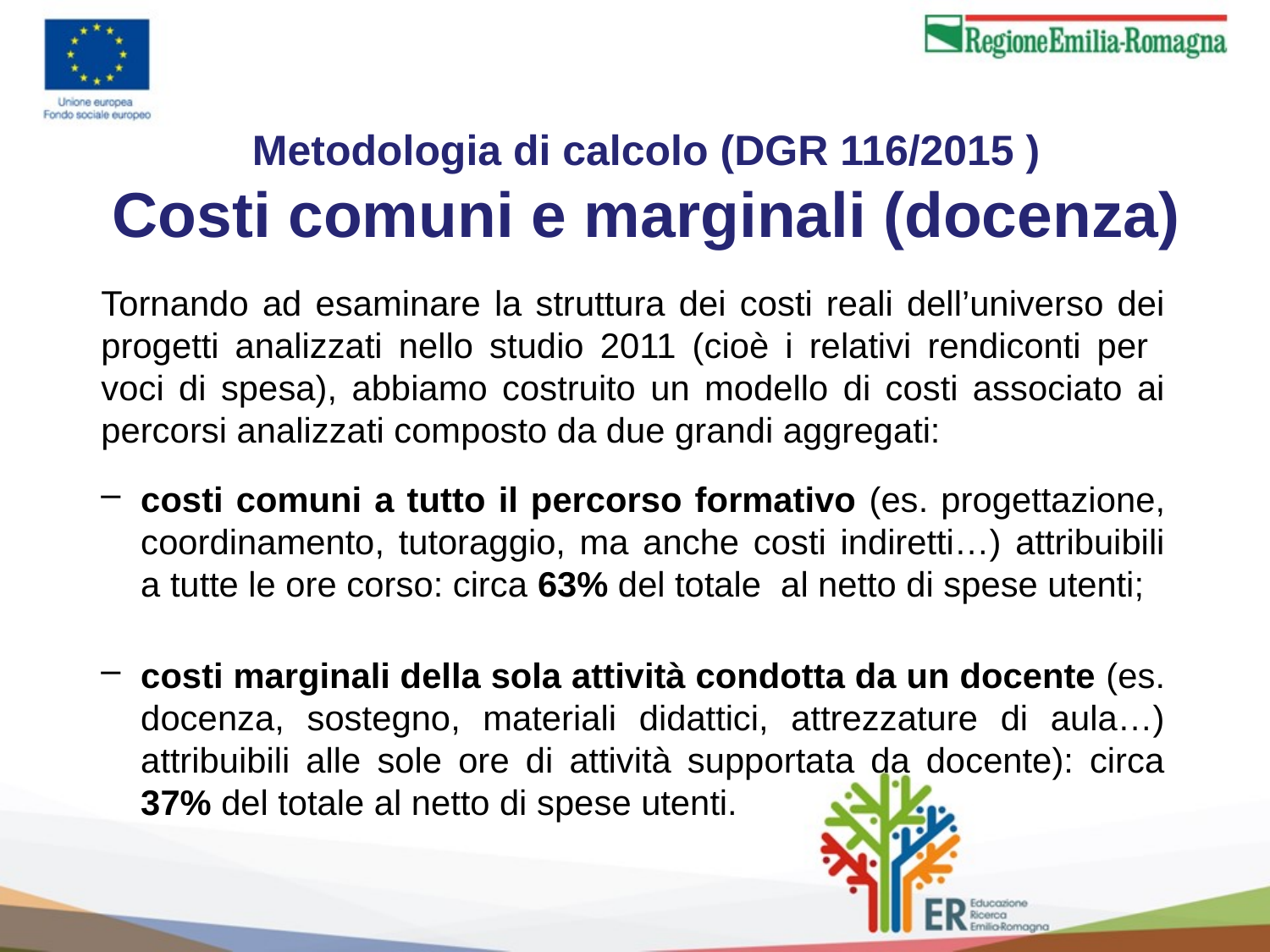

# Metodologia di calcolo (DGR 116/2015 ) Costi comuni e marginali (docenza)
Tornando ad esaminare la struttura dei costi reali dell’universo dei progetti analizzati nello studio 2011 (cioè i relativi rendiconti per  voci di spesa), abbiamo costruito un modello di costi associato ai percorsi analizzati composto da due grandi aggregati:

costi comuni a tutto il percorso formativo (es. progettazione, coordinamento, tutoraggio, ma anche costi indiretti…) attribuibili a tutte le ore corso: circa 63% del totale  al netto di spese utenti;

costi marginali della sola attività condotta da un docente (es. docenza, sostegno, materiali didattici, attrezzature di aula…) attribuibili alle sole ore di attività supportata da docente): circa 37% del totale al netto di spese utenti.